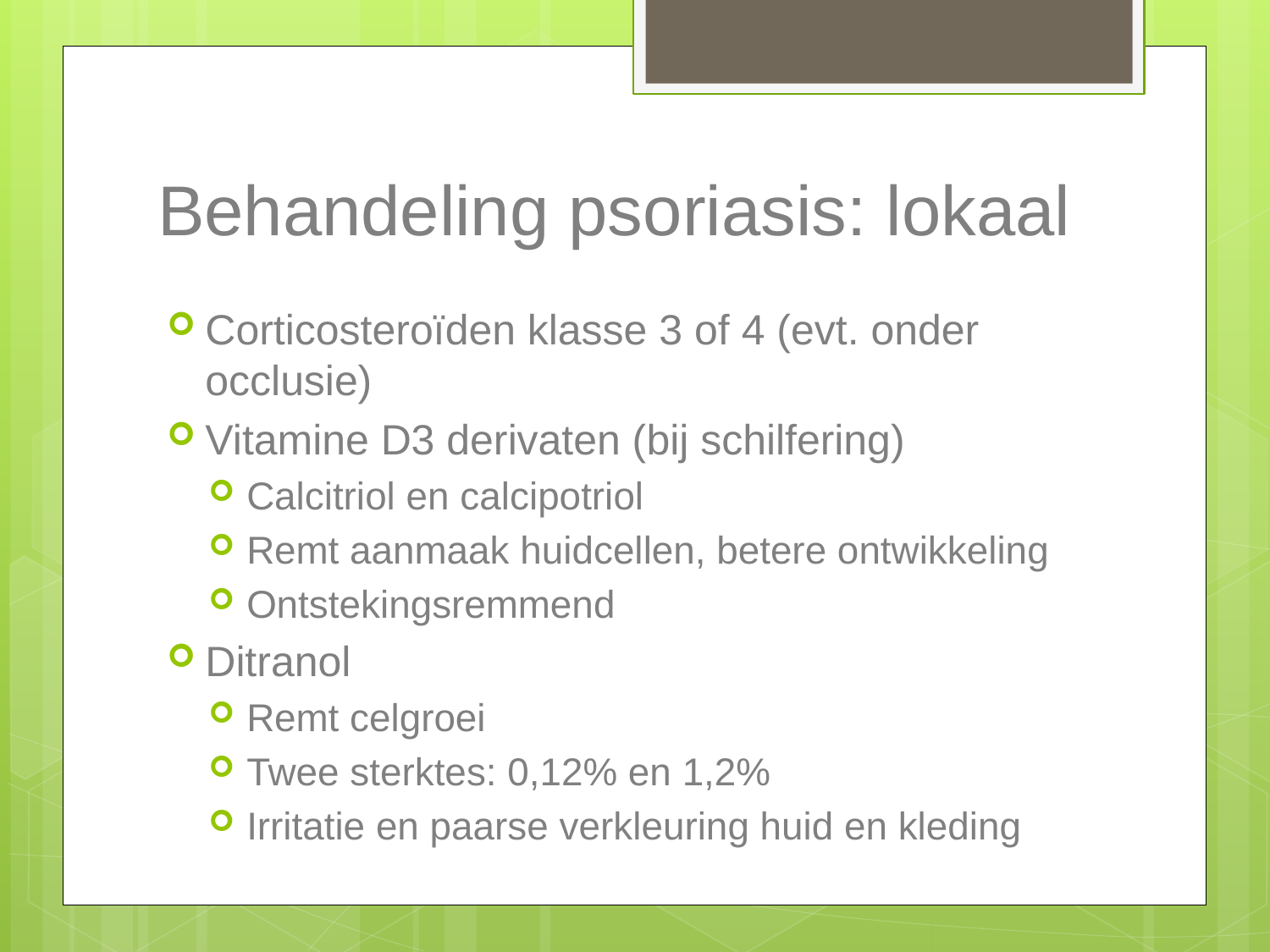

# Behandeling psoriasis: lokaal
Corticosteroïden klasse 3 of 4 (evt. onder occlusie)
Vitamine D3 derivaten (bij schilfering)
Calcitriol en calcipotriol
Remt aanmaak huidcellen, betere ontwikkeling
Ontstekingsremmend
Ditranol
Remt celgroei
Twee sterktes: 0,12% en 1,2%
Irritatie en paarse verkleuring huid en kleding